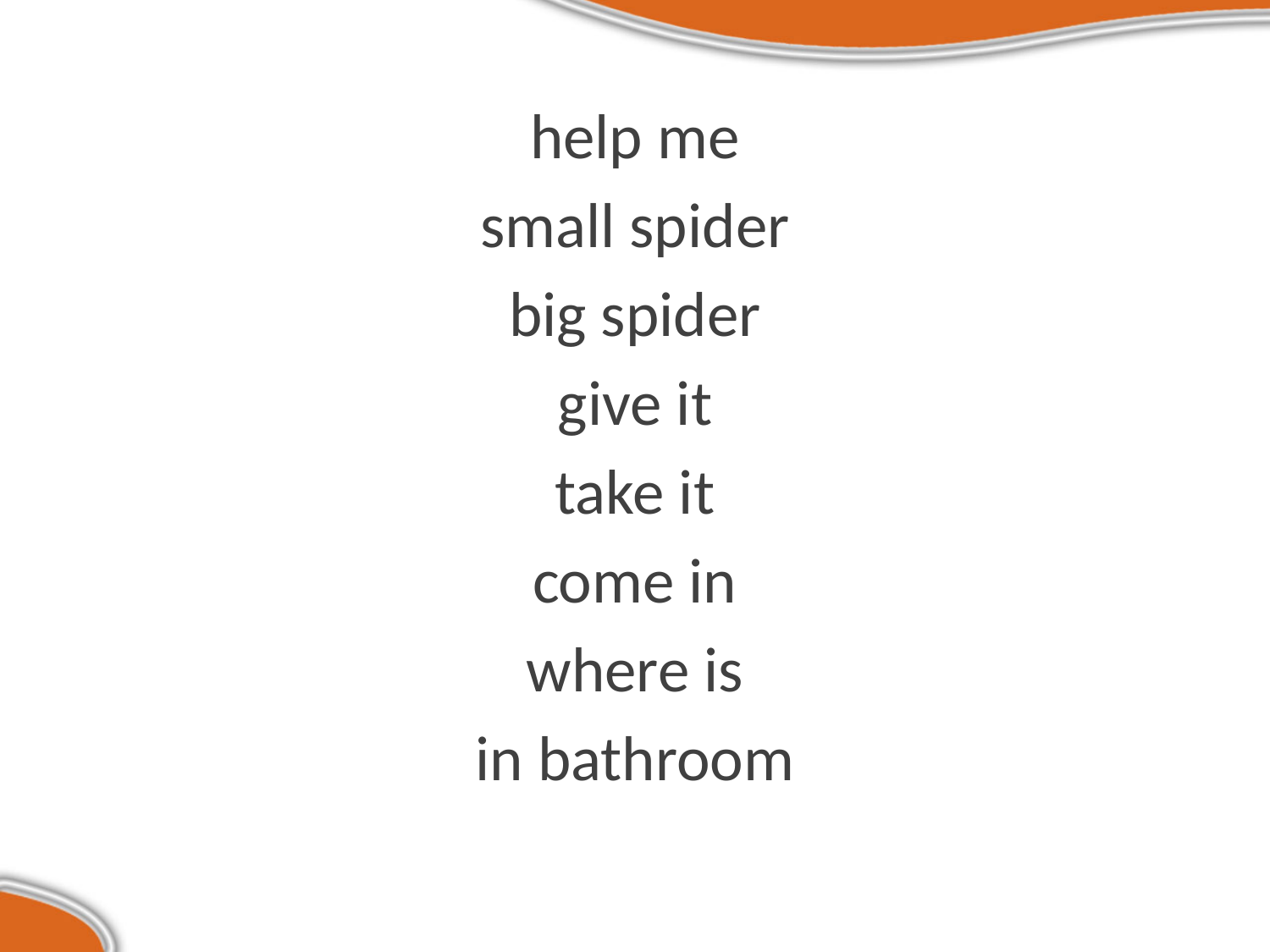

help me
small spider
big spider
give it
take it
come in
where is
in bathroom